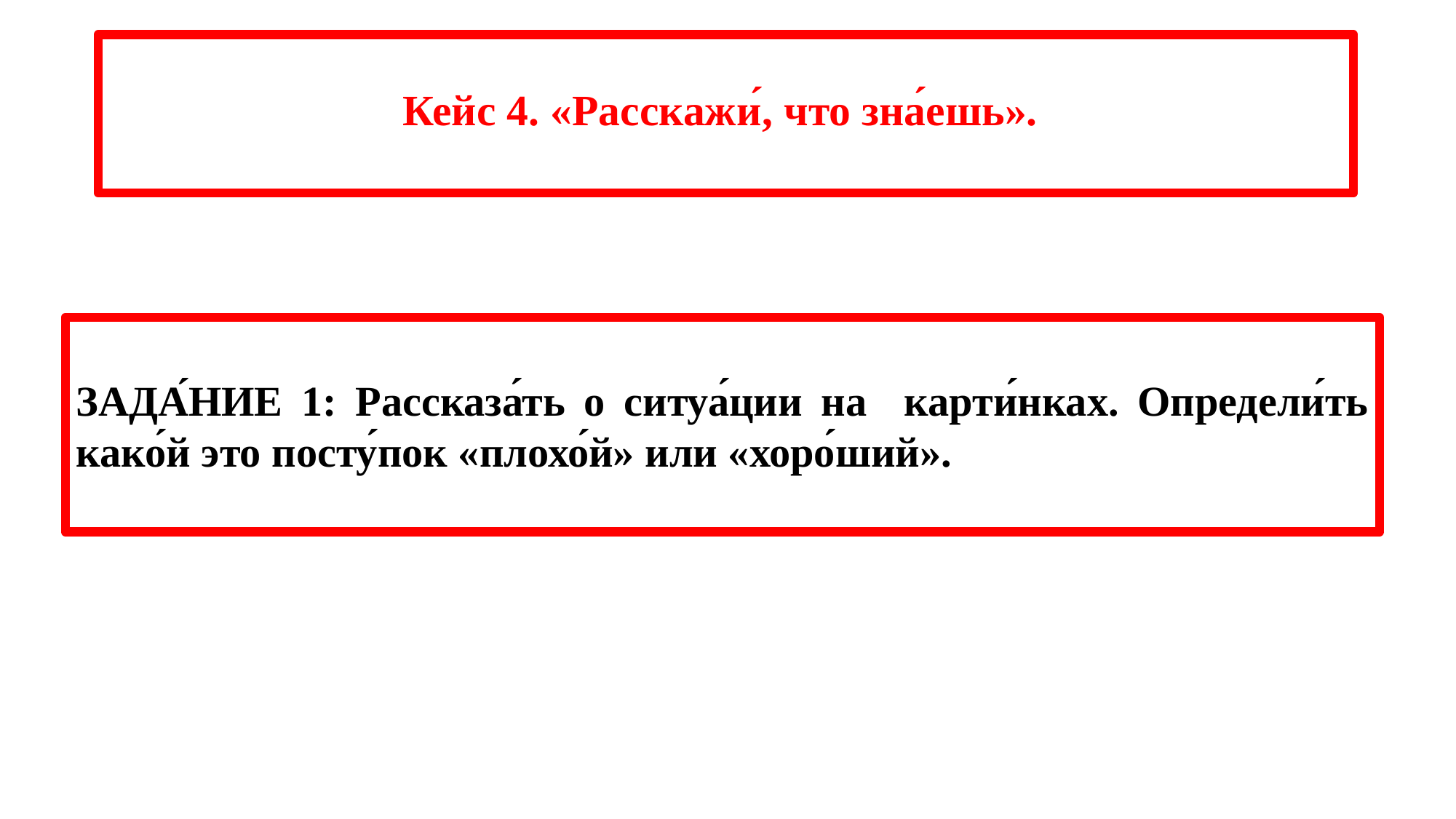

# Кейс 4. «Расскажи́, что зна́ешь».

ЗАДА́НИЕ 1: Рассказа́ть о ситуа́ции на  карти́нках. Определи́ть како́й это посту́пок «плохо́й» или «хоро́ший».